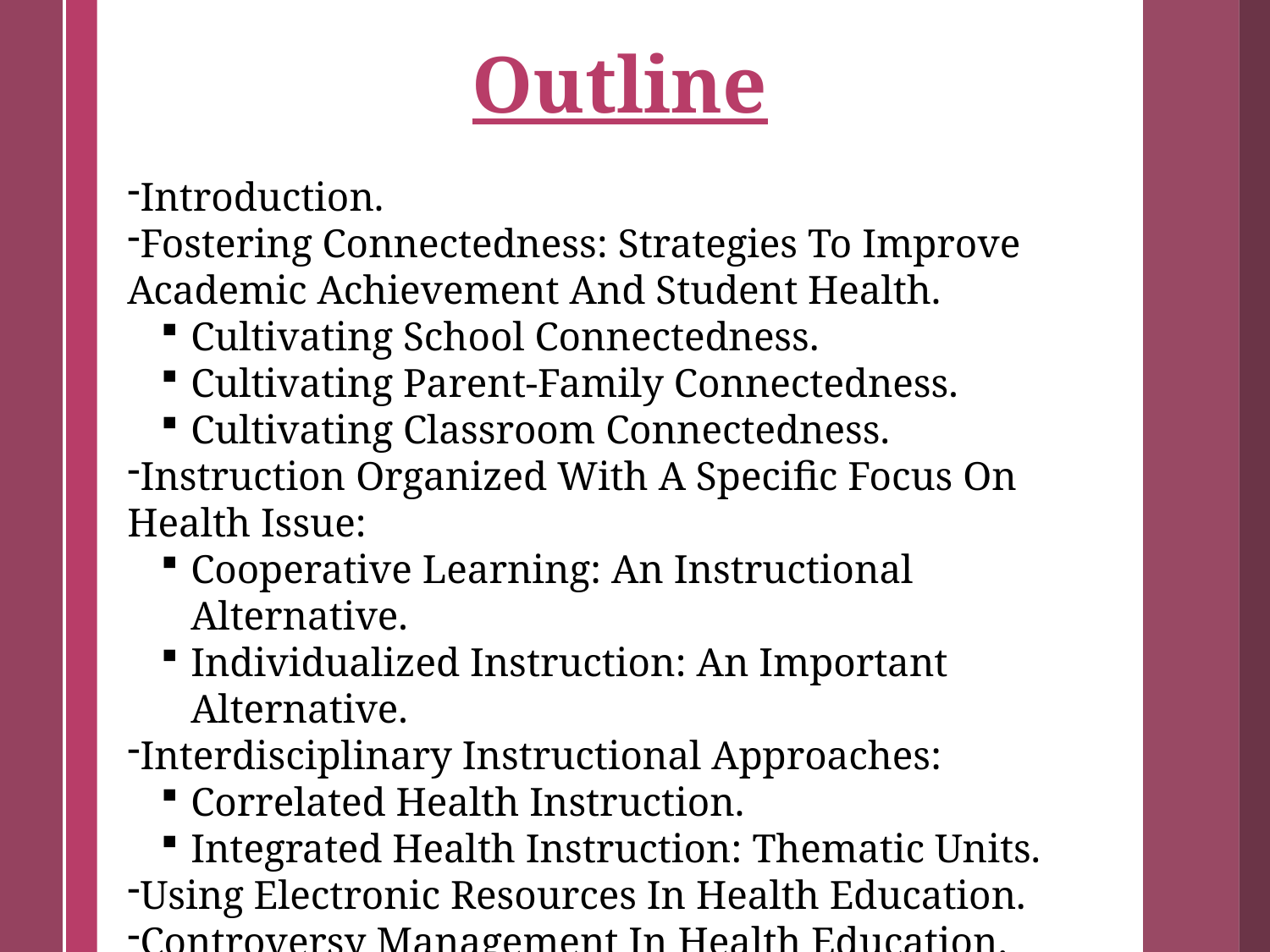

Outline
Introduction.
Fostering Connectedness: Strategies To Improve Academic Achievement And Student Health.
Cultivating School Connectedness.
Cultivating Parent-Family Connectedness.
Cultivating Classroom Connectedness.
Instruction Organized With A Specific Focus On Health Issue:
Cooperative Learning: An Instructional Alternative.
Individualized Instruction: An Important Alternative.
Interdisciplinary Instructional Approaches:
Correlated Health Instruction.
Integrated Health Instruction: Thematic Units.
Using Electronic Resources In Health Education.
Controversy Management In Health Education.
Conclusion.